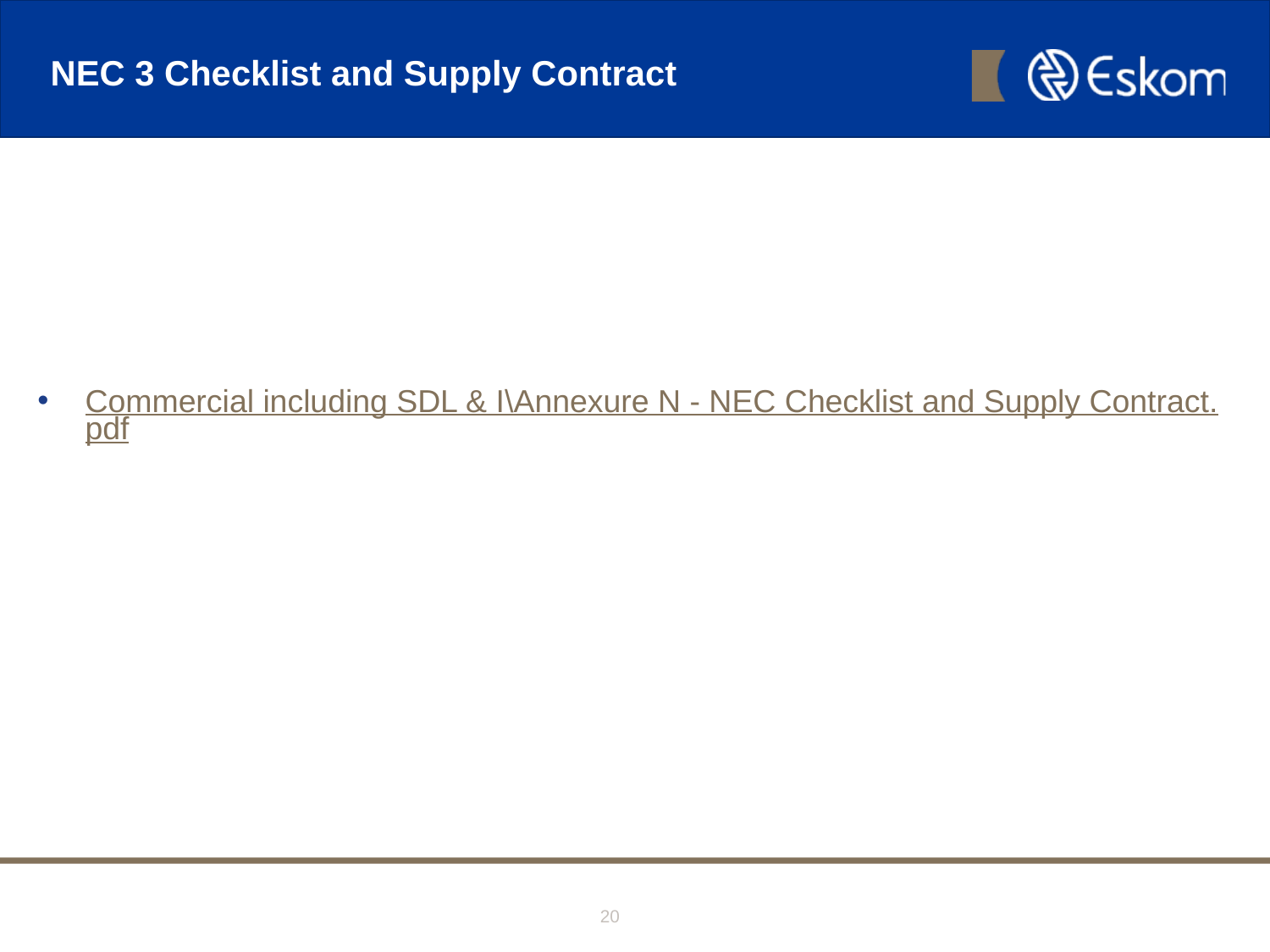

# NEC 3 Checklist and Supply Contract

Commercial including SDL & I\Annexure N - NEC Checklist and Supply Contract.pdf

20